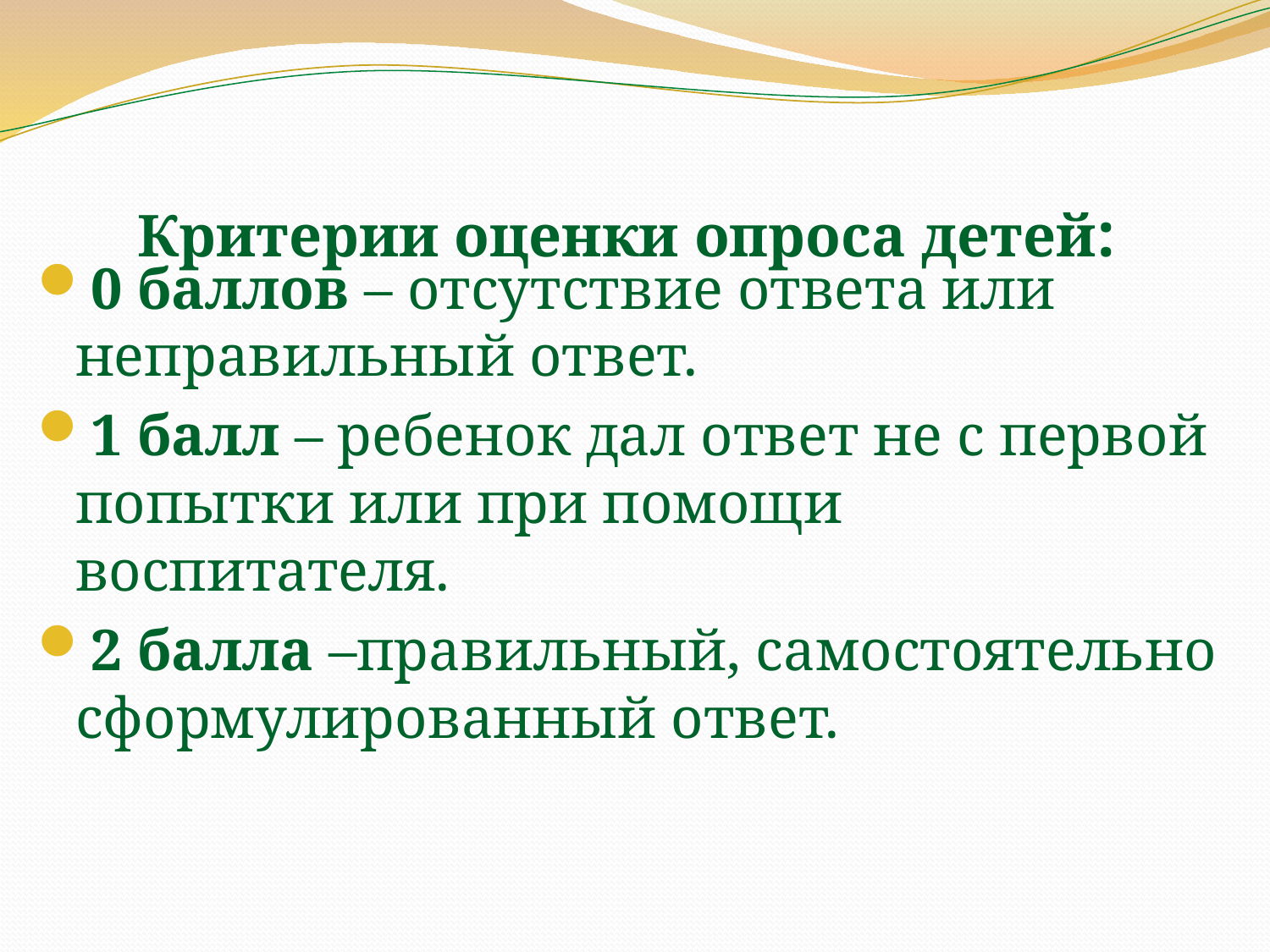

# Критерии оценки опроса детей:
0 баллов – отсутствие ответа или неправильный ответ.
1 балл – ребенок дал ответ не с первой попытки или при помощи воспитателя.
2 балла –правильный, самостоятельно сформулированный ответ.